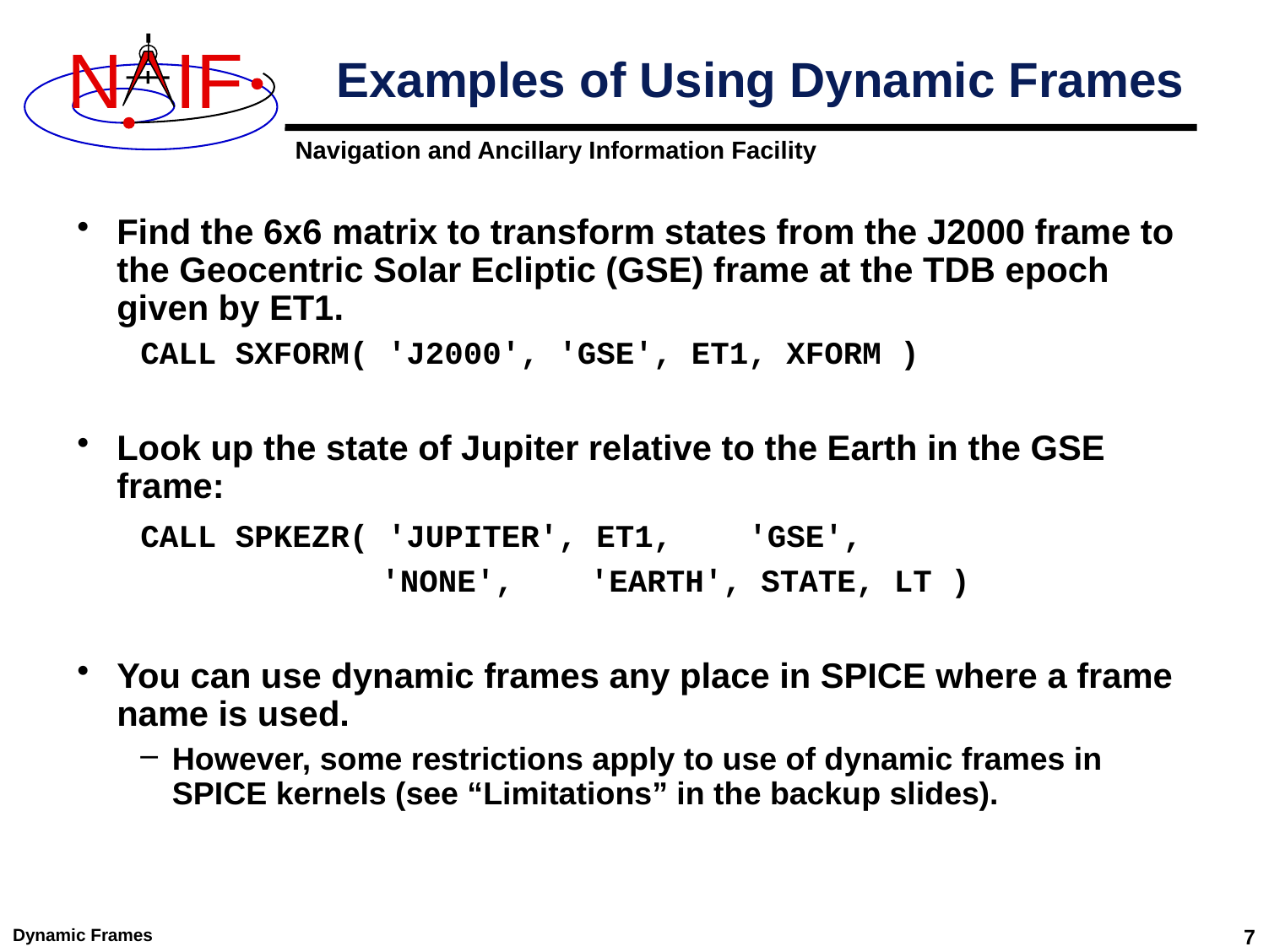

# Examples of Using Dynamic Frames
Find the 6x6 matrix to transform states from the J2000 frame to the Geocentric Solar Ecliptic (GSE) frame at the TDB epoch given by ET1.
CALL SXFORM( 'J2000', 'GSE', ET1, XFORM )

Look up the state of Jupiter relative to the Earth in the GSE frame:
   CALL SPKEZR( 'JUPITER', ET1,    'GSE',
                'NONE',    'EARTH', STATE, LT )

You can use dynamic frames any place in SPICE where a frame name is used.
However, some restrictions apply to use of dynamic frames in SPICE kernels (see “Limitations” in the backup slides).
Dynamic Frames
7